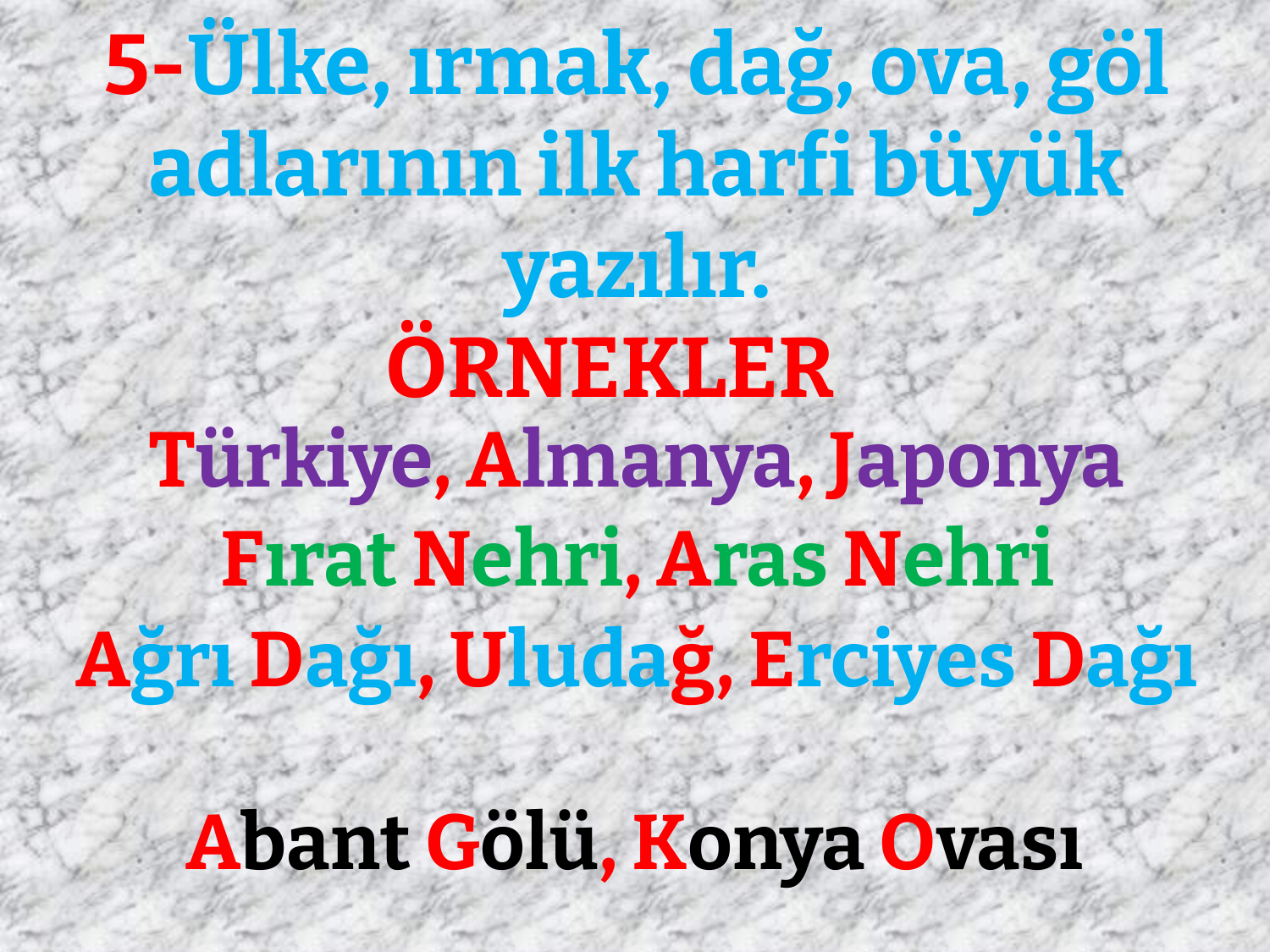

5-Ülke, ırmak, dağ, ova, göl adlarının ilk harfi büyük yazılır.
ÖRNEKLER
Türkiye, Almanya, Japonya
Fırat Nehri, Aras Nehri
Ağrı Dağı, Uludağ, Erciyes Dağı
Abant Gölü, Konya Ovası